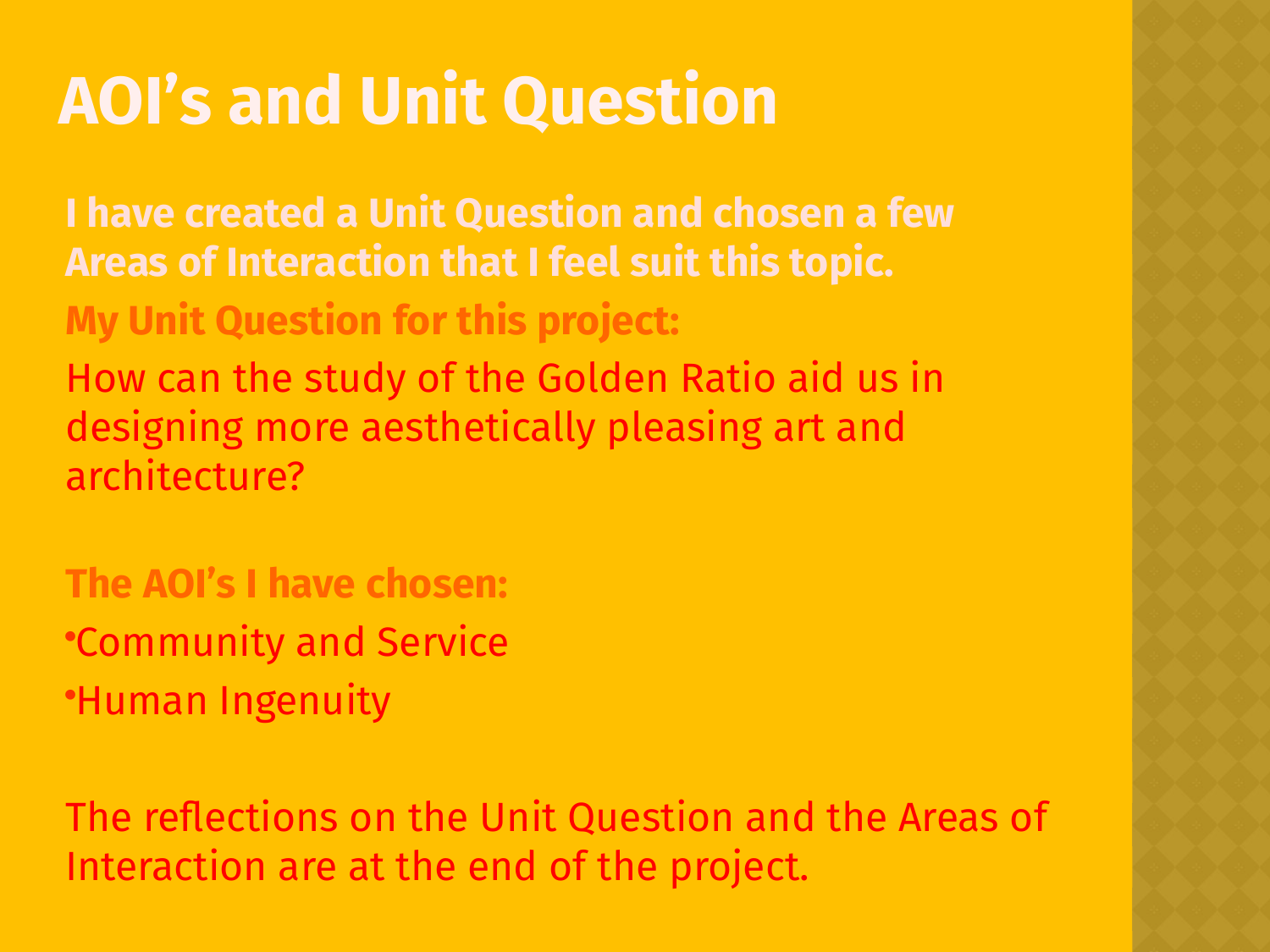

# AOI’s and Unit Question
I have created a Unit Question and chosen a few Areas of Interaction that I feel suit this topic.
My Unit Question for this project:
How can the study of the Golden Ratio aid us in designing more aesthetically pleasing art and architecture?
The AOI’s I have chosen:
Community and Service
Human Ingenuity

The reflections on the Unit Question and the Areas of Interaction are at the end of the project.